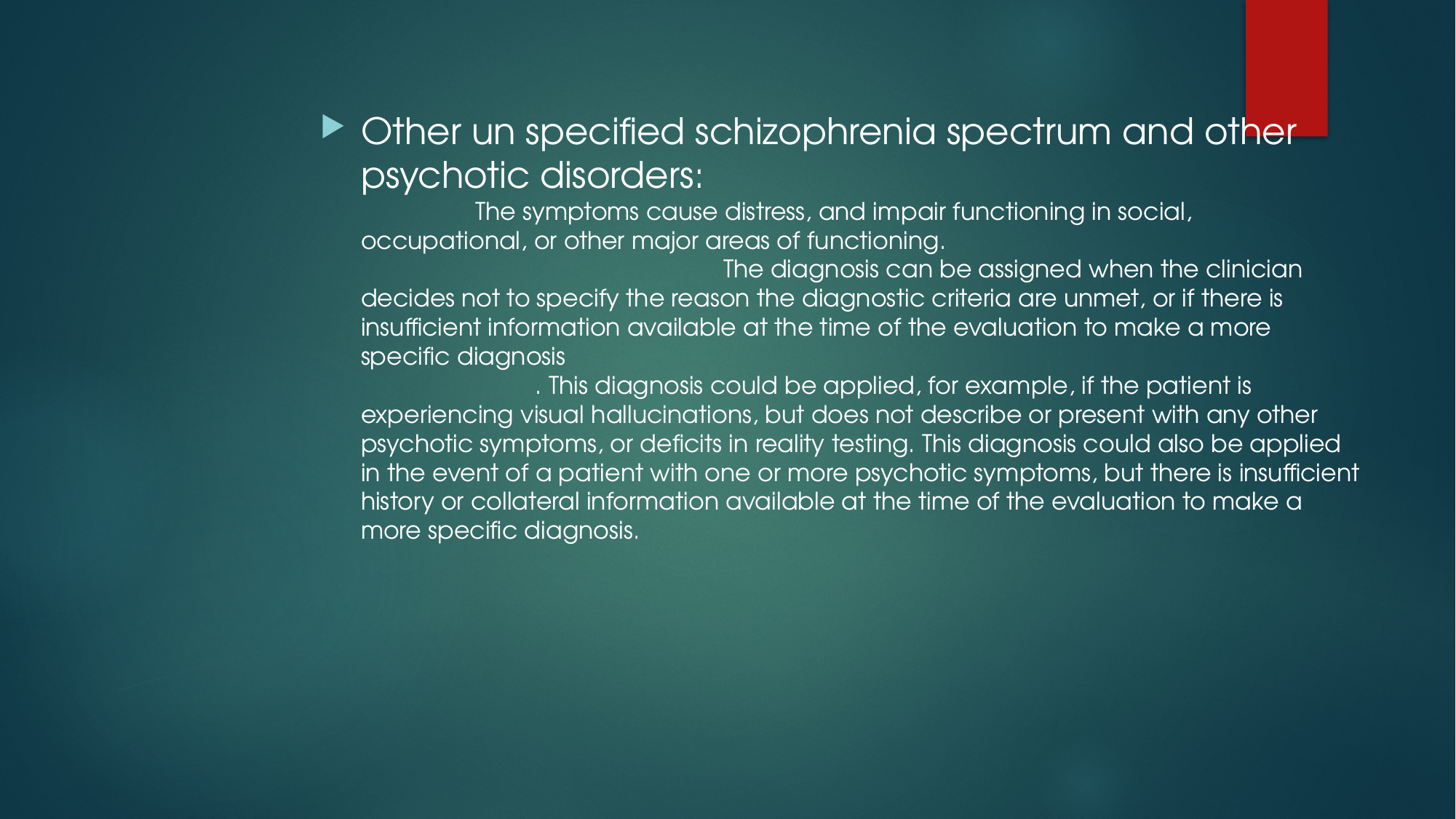

#
Other un specified schizophrenia spectrum and other psychotic disorders:
                 The symptoms cause distress, and impair functioning in social, occupational, or other major areas of functioning.                                                                                                                    The diagnosis can be assigned when the clinician decides not to specify the reason the diagnostic criteria are unmet, or if there is insufficient information available at the time of the evaluation to make a more specific diagnosis
                          . This diagnosis could be applied, for example, if the patient is experiencing visual hallucinations, but does not describe or present with any other psychotic symptoms, or deficits in reality testing. This diagnosis could also be applied in the event of a patient with one or more psychotic symptoms, but there is insufficient history or collateral information available at the time of the evaluation to make a more specific diagnosis.